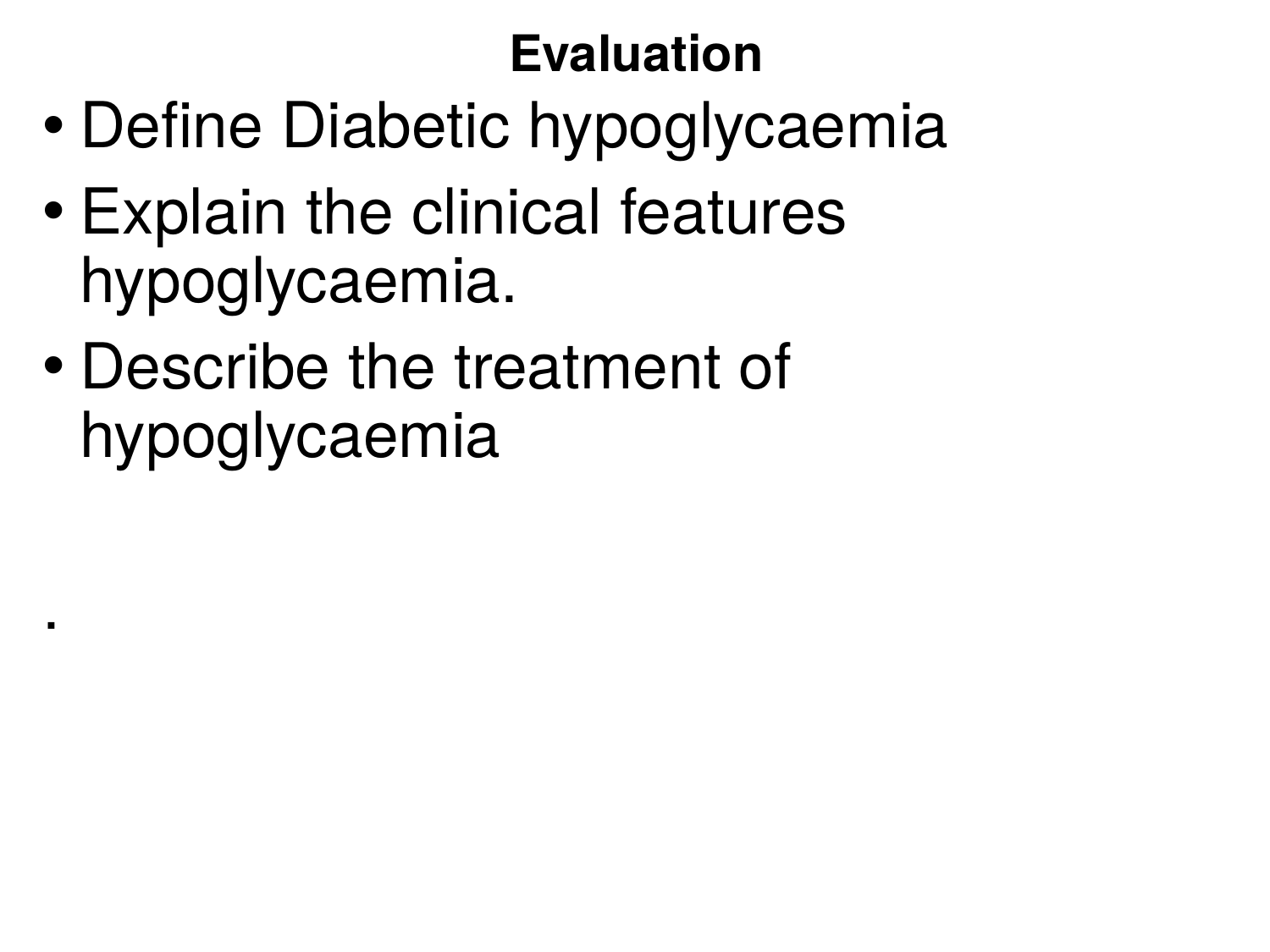

# Evaluation
Define Diabetic hypoglycaemia
Explain the clinical features hypoglycaemia.
Describe the treatment of hypoglycaemia

.